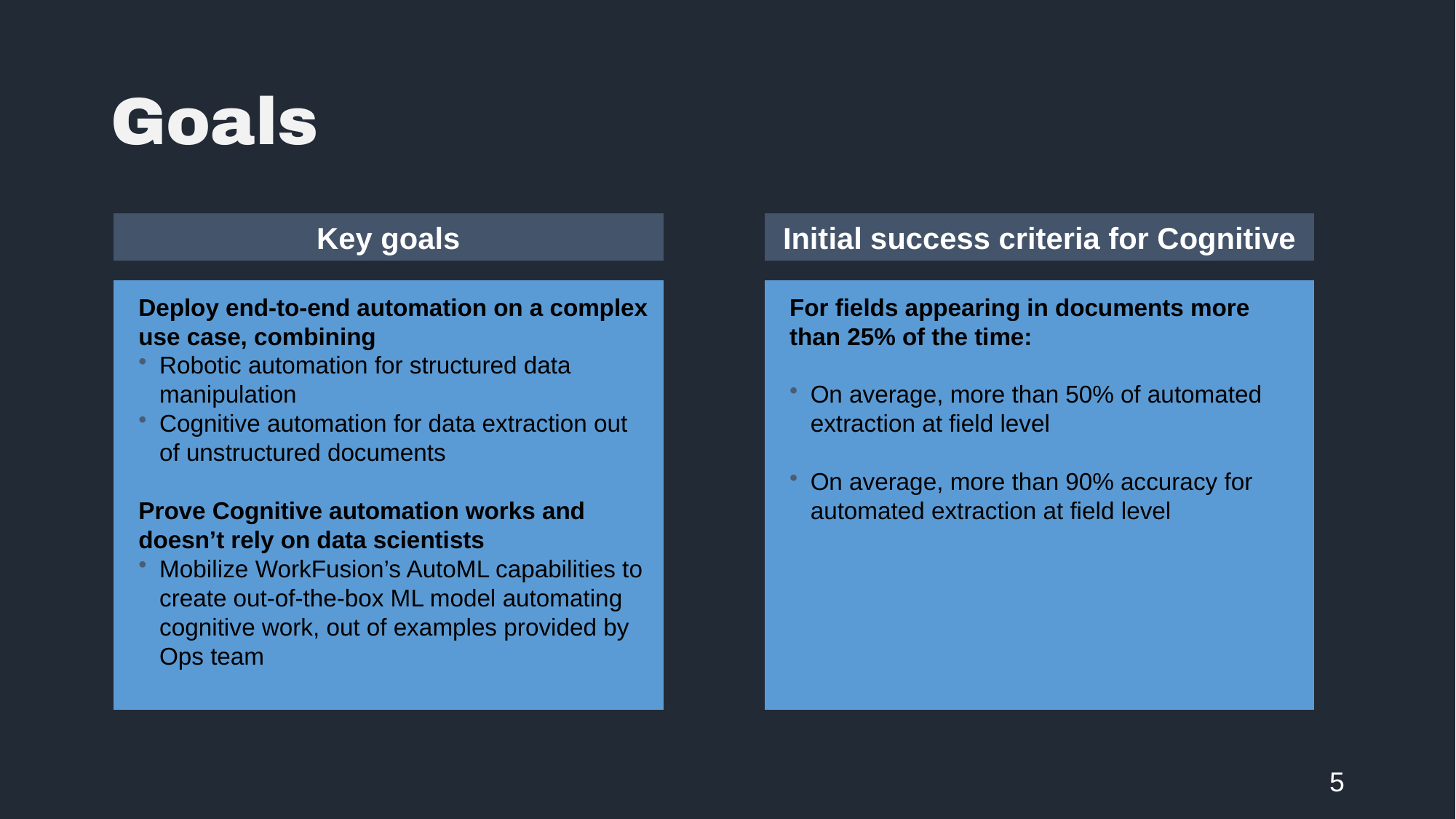

# Goals
Key goals
Initial success criteria for Cognitive
For fields appearing in documents more than 25% of the time:

On average, more than 50% of automated extraction at field level

On average, more than 90% accuracy for automated extraction at field level
Deploy end-to-end automation on a complex use case, combining
Robotic automation for structured data manipulation
Cognitive automation for data extraction out of unstructured documents

Prove Cognitive automation works and doesn’t rely on data scientists
Mobilize WorkFusion’s AutoML capabilities to create out-of-the-box ML model automating cognitive work, out of examples provided by Ops team
5